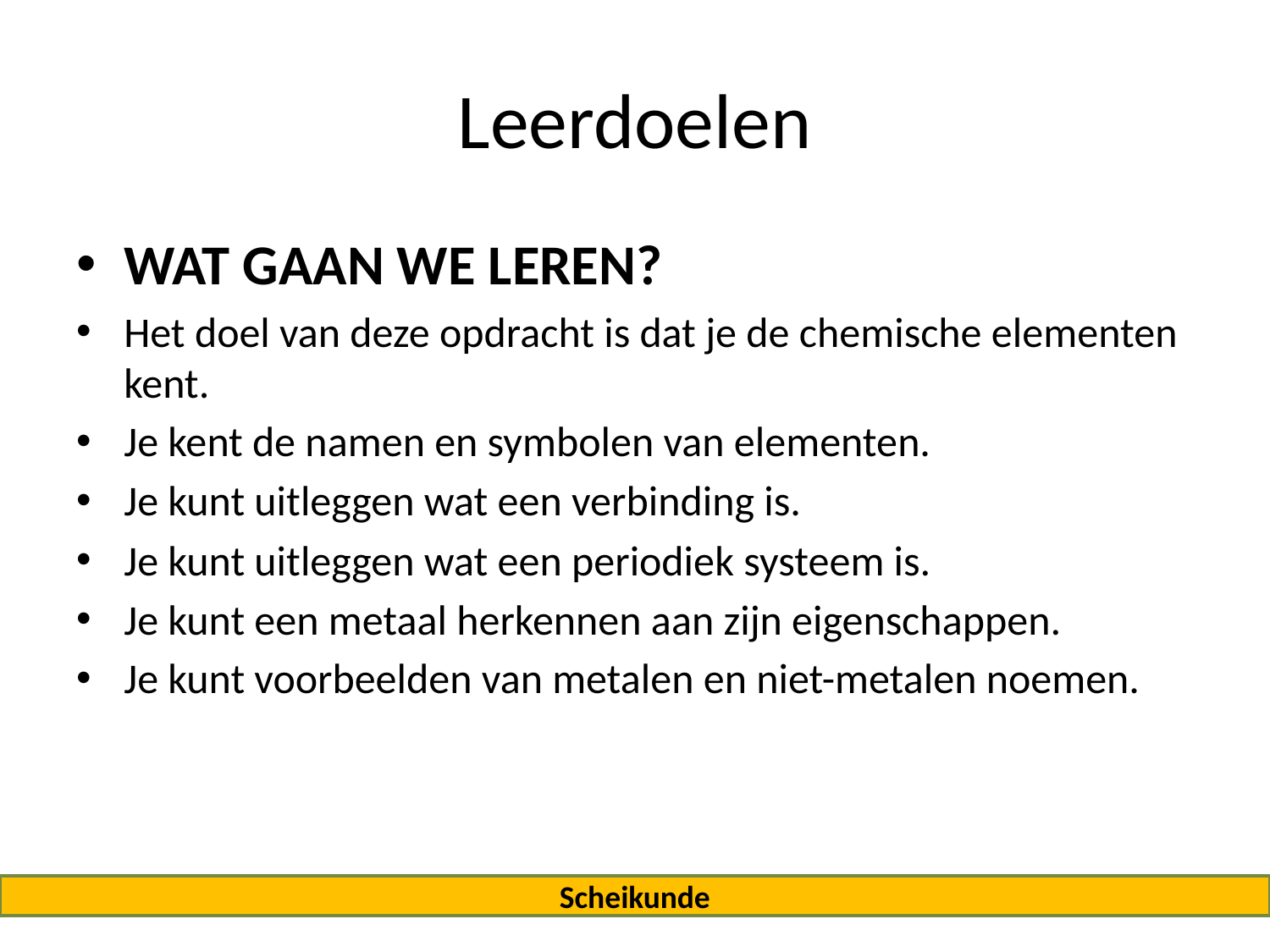

# Leerdoelen
WAT GAAN WE LEREN?
Het doel van deze opdracht is dat je de chemische elementen kent.
Je kent de namen en symbolen van elementen.
Je kunt uitleggen wat een verbinding is.
Je kunt uitleggen wat een periodiek systeem is.
Je kunt een metaal herkennen aan zijn eigenschappen.
Je kunt voorbeelden van metalen en niet-metalen noemen.
Scheikunde